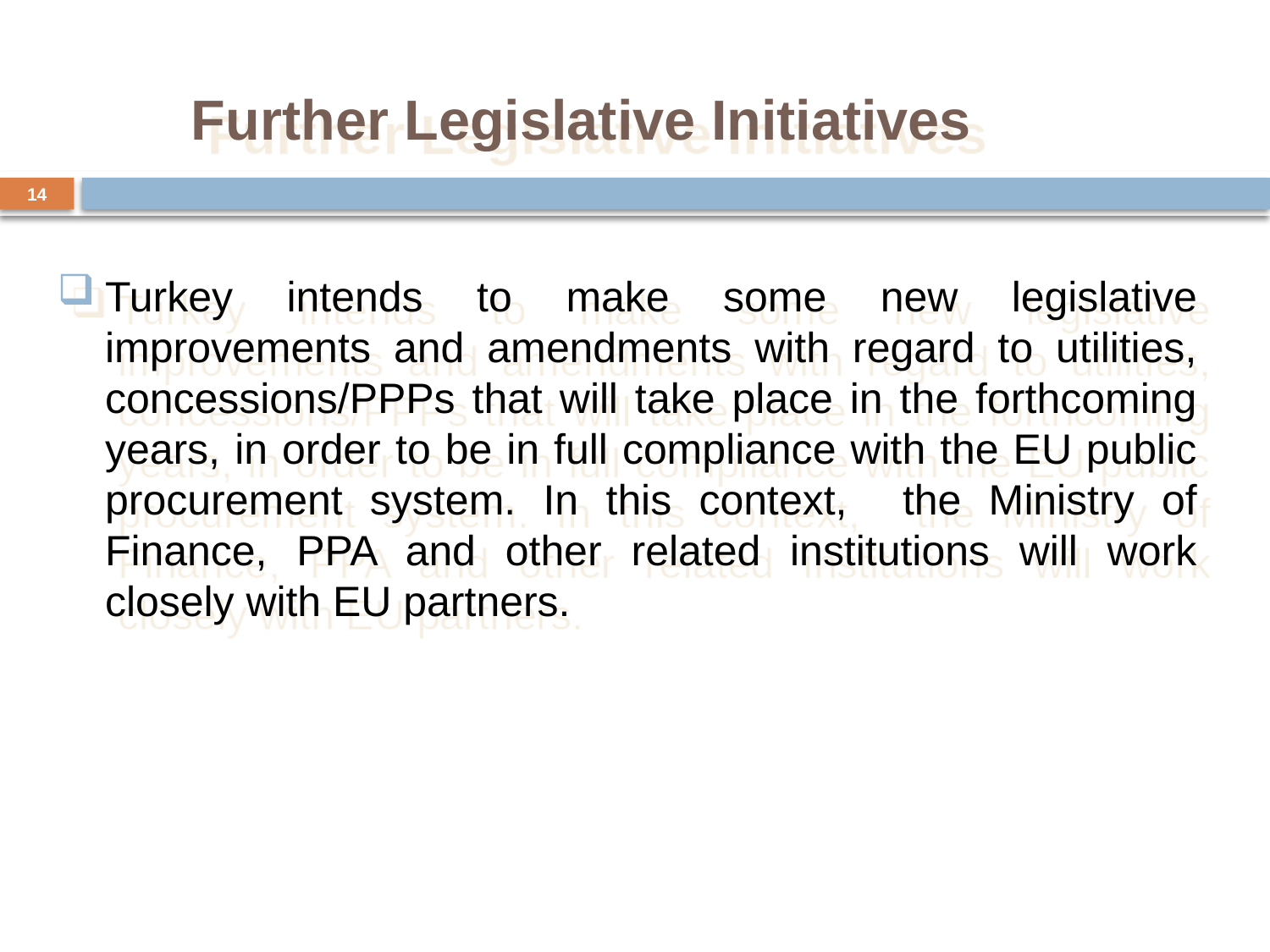

Further Legislative Initiatives
14

Turkey intends to make some new legislative improvements and amendments with regard to utilities, concessions/PPPs that will take place in the forthcoming years, in order to be in full compliance with the EU public procurement system. In this context,  the Ministry of Finance, PPA and other related institutions will work closely with EU partners.